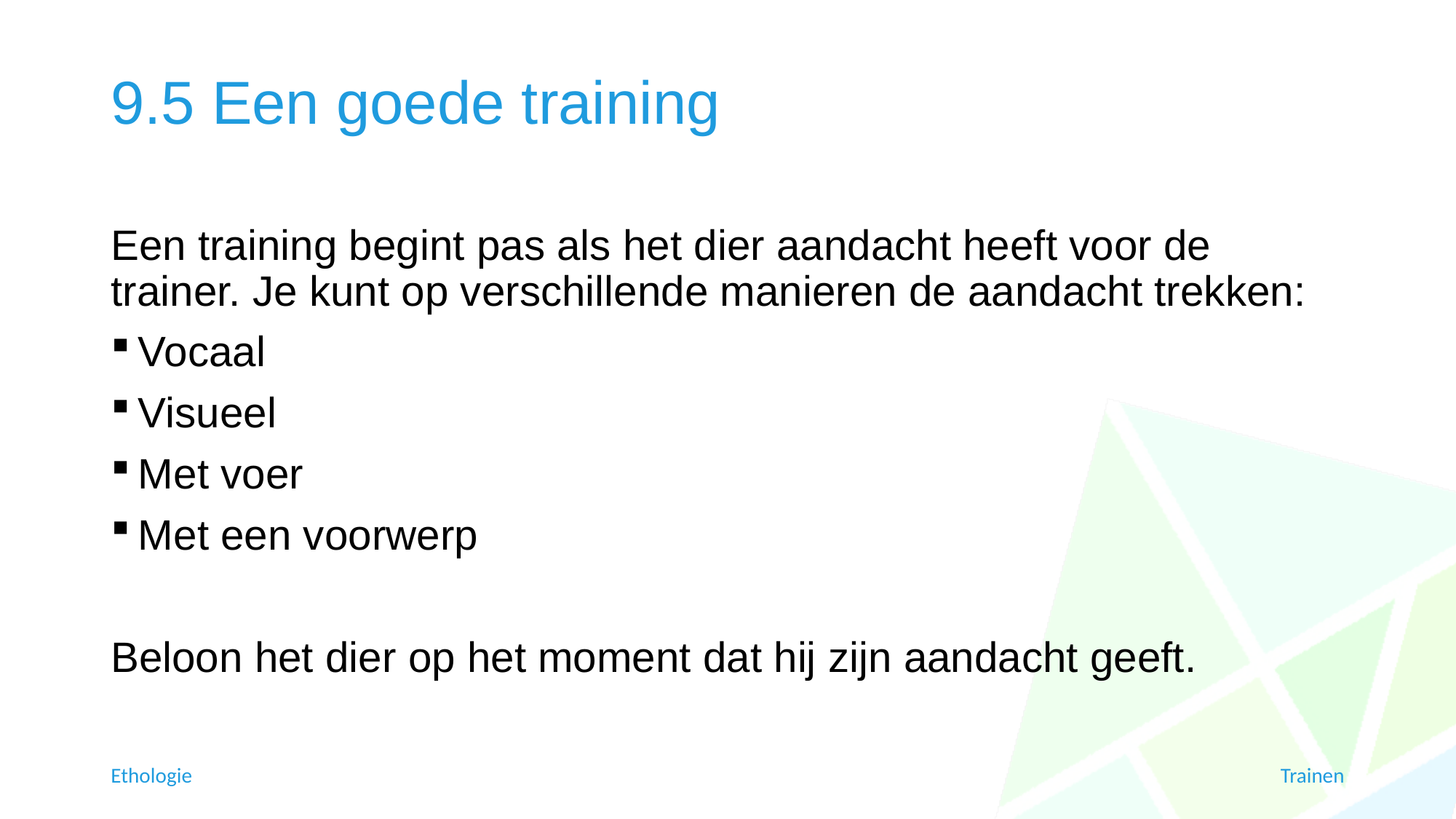

# 9.5 Een goede training
Een training begint pas als het dier aandacht heeft voor de trainer. Je kunt op verschillende manieren de aandacht trekken:
Vocaal
Visueel
Met voer
Met een voorwerp

Beloon het dier op het moment dat hij zijn aandacht geeft.

Ethologie
Trainen